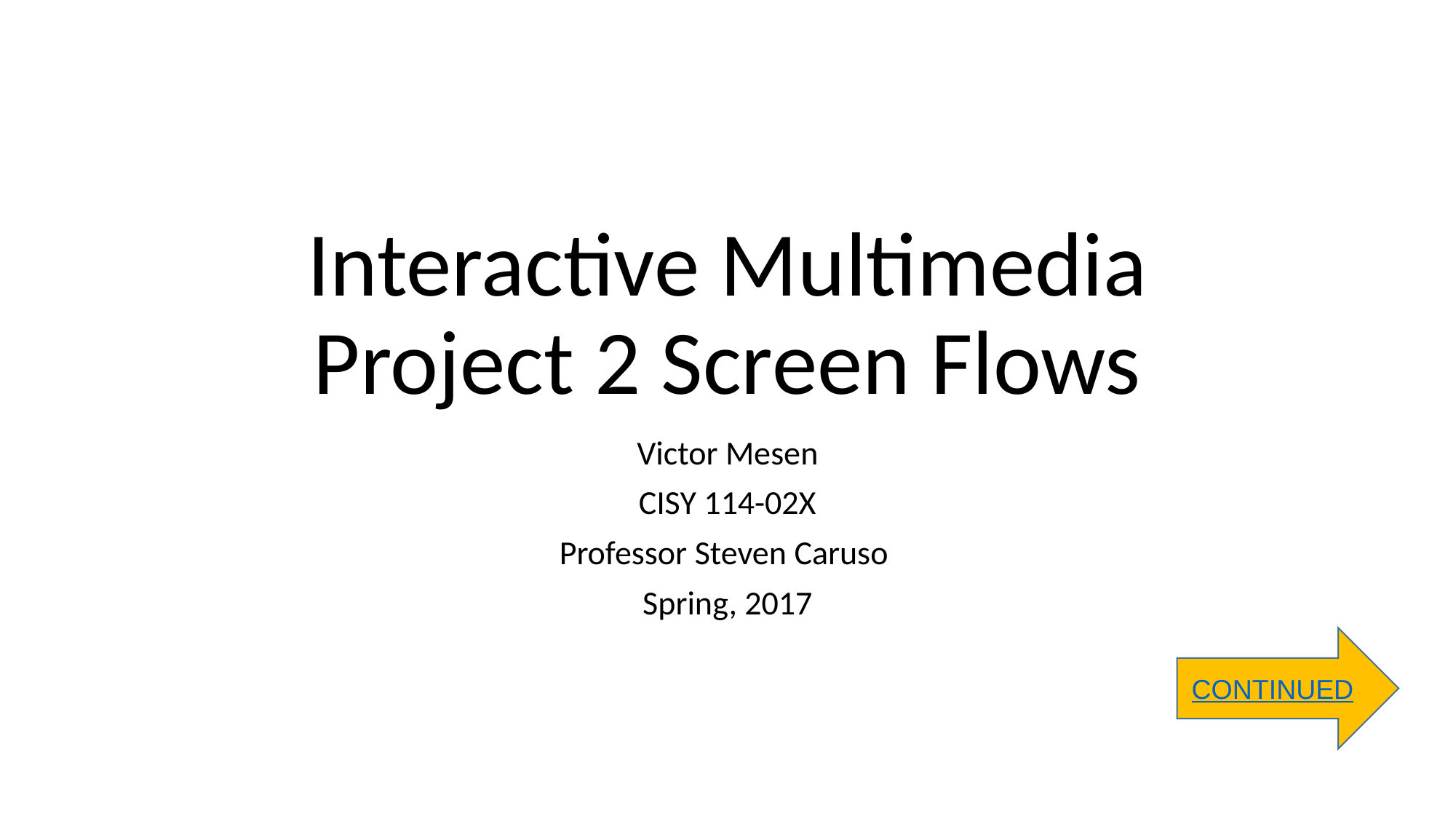

# Interactive Multimedia Project 2 Screen Flows
Victor Mesen
CISY 114-02X
Professor Steven Caruso
Spring, 2017
CONTINUED